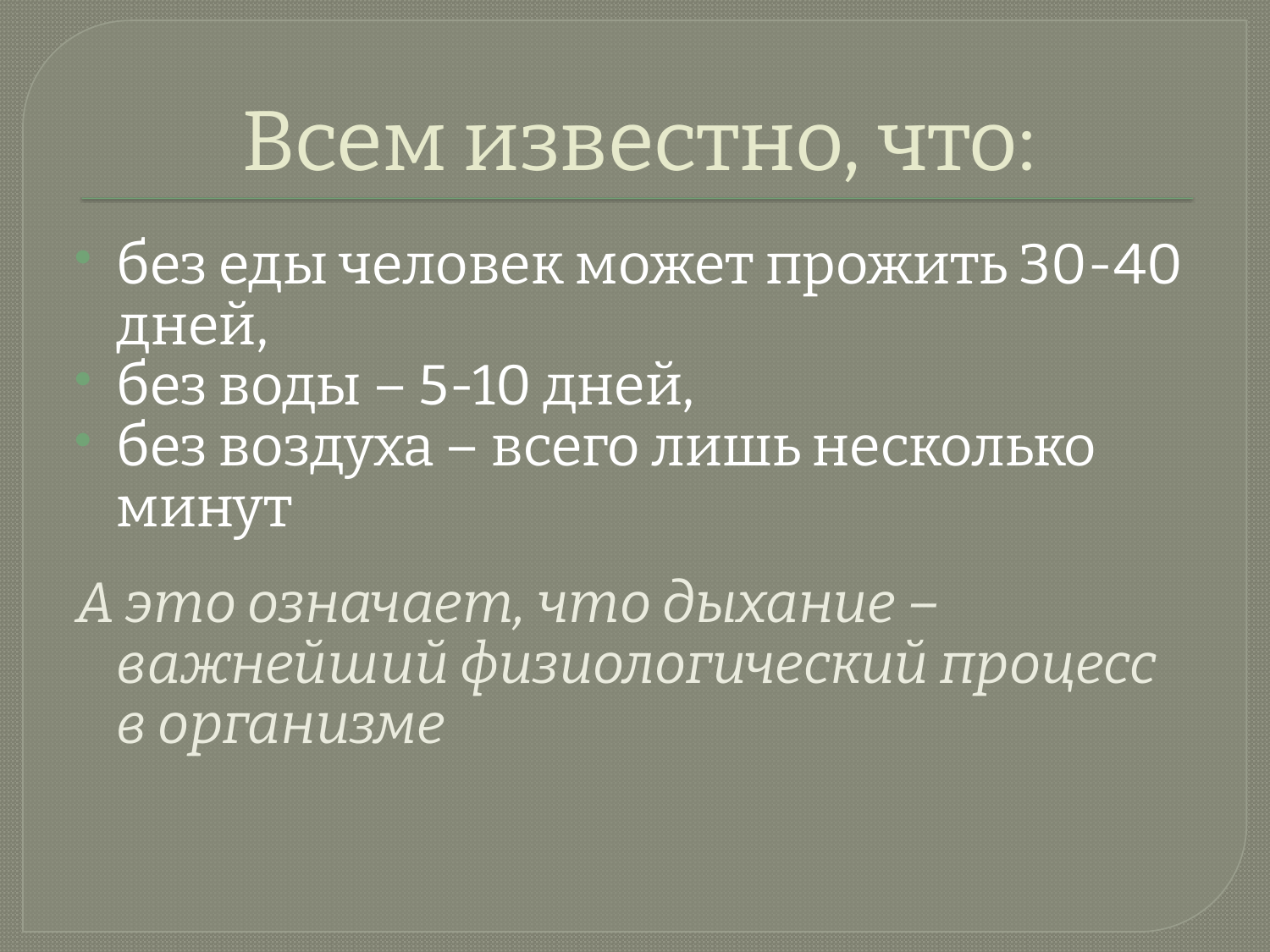

# Всем известно, что:
без еды человек может прожить 30-40 дней,
без воды – 5-10 дней,
без воздуха – всего лишь несколько минут

А это означает, что дыхание – важнейший физиологический процесс в организме